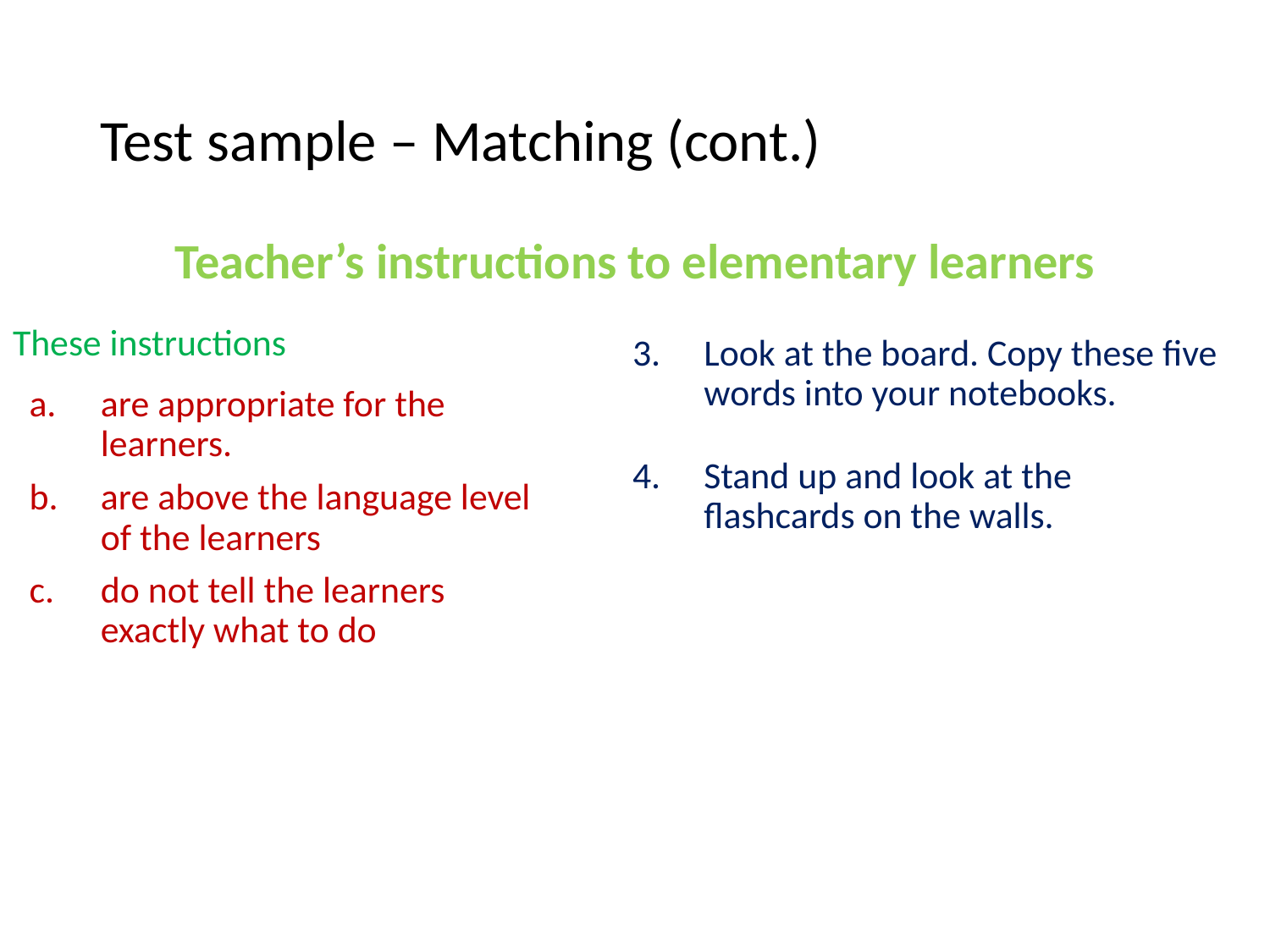

# Test sample – Matching (cont.)
Teacher’s instructions to elementary learners
These instructions
are appropriate for the learners.
are above the language level of the learners
do not tell the learners exactly what to do
Look at the board. Copy these five words into your notebooks.
Stand up and look at the flashcards on the walls.